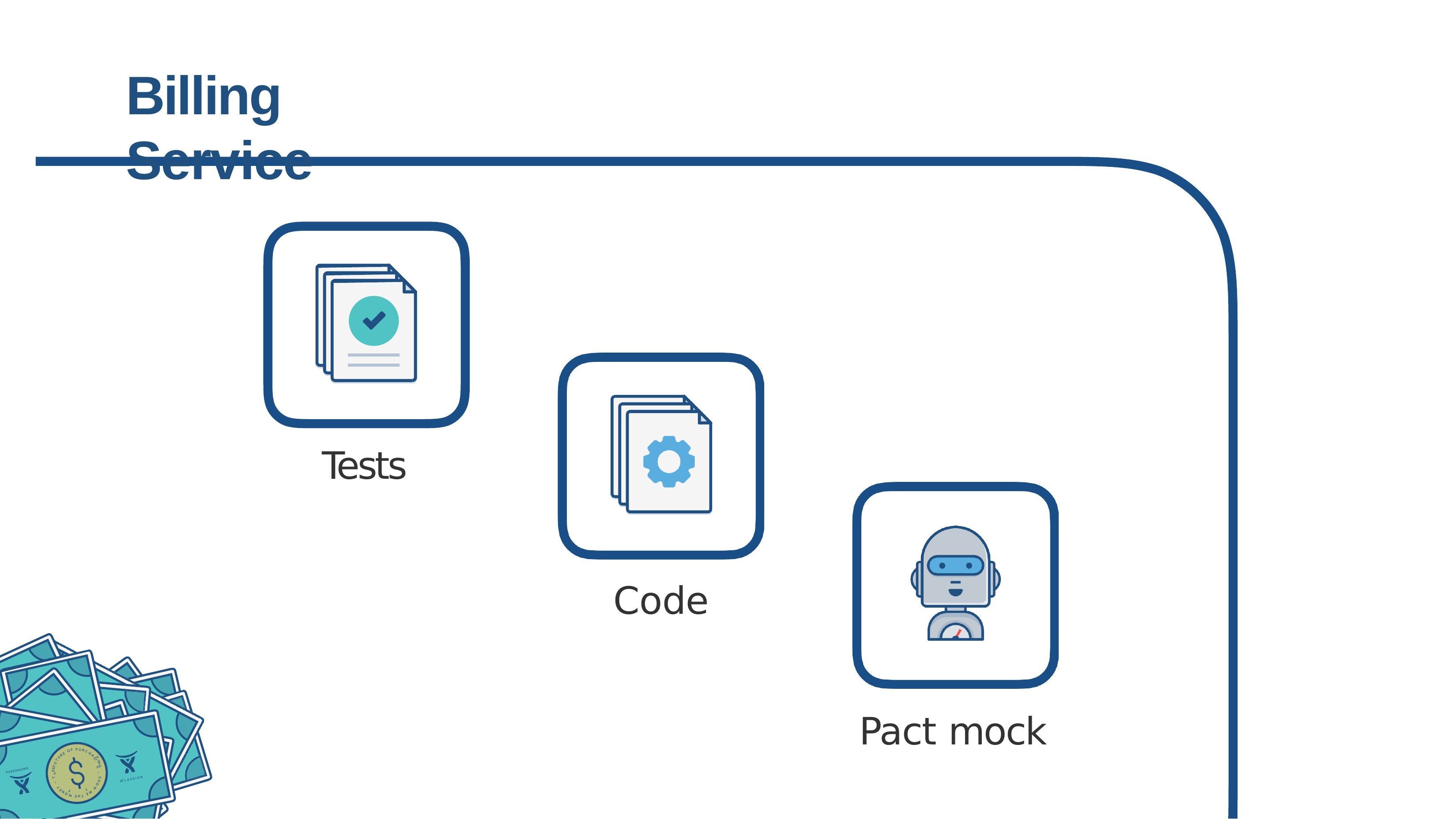

# Billing Service

Tests

Code

Pact mock

PURCHASING

PURCHASING

F
A
O
T
L

E

A

R

S
U

S

L
A
T
S
T
A
I
S

I
F

U
A
A

O

N
F

N

E

U
S
S
R
I
T
A
E
P

A
U
R
E

L

N
P
O
F
T
PURCHASING             A

U

F

U

A
P
H
E

U

R
U
H
A
T

F

T

R

R

T
T
C

O
U
L
C

C

~
~
T
L
H
F

N
A

A

E
A
A
F
P
S
I
I
H
U
S
H
N
S
O
S

A
D
G
R

A
S
D
R
I
S
H
~
E
A

C
A
O
E
A
C

F

E
O
S
G
U
S
O
L
R
A
R
OFF- SITE 201 6
H
H

R
N
S
S
U
T
R
I
T
I
O
PUR CHASING
U
L
U
A
T
T
O
I
I
T
E
N
A
A
P
A
U
N
G
P
T
S

N

U
E

S
F
S
G
G
I
U
S
G
~
I
A

S

A
N
U
N
OFF-SITE 201 6
F

D

F
S
I
~
L
N
G
N

R
T
E
~
P
D
D
G

F
I
E

R
E
O
S
A

U
A

P
I
~

O
E
PURCHASING
H
A
G
C
G

T
L
I

A
A
R
~

G

G
S
I
S
O

F
E
R
F
U
R
H
N

S
A
E
S
T
E
E
G
S
N
L

I
O
C

~
G
H
I
S
D
EI
T
E

O

S
S
R
S
D
I
A
I
A
S
T
H
A
A
A
N
R
P
R

E
F
D
G
N
E
U
H
A
L
S
C
A
O
R
~
F
P
N
P
~
E
T
E

T
G
C
HR
E

U

E
I
P
H

U

A

O
E
R
O
A
A
S
D
H
U
R
A
S
U

D
D
R
G
R
U
P
R
C
O
T
S
I
~
S
I
I
~
O
L
A
U
S
F
N

G

E
G
O
T
C
OFF -SITE 201 6
R
R

E

U
N
R
O
U
I

G
S
T

T
O
D
R

U
D
E

H
C
N
R
C
F
U    N
T
G
U
I

A
O
OFF - SITE 201 6
U
O

U

D

F
PURCHASING
A
~
E
~
H
C
H
E
P
U
O
G
O   G
G
F
F

T
I

O
H
G
R
S
G
T
A
S

H   ~

H   E
A
O
F
T
R
PURCHASING
~
S
H
U
S
E
I
G

I
N
S
E
D
~
E
D
U

E
O
E
PURCHASING
S
D
I
O
H
I
R
A
N
OFF -SITE 201 6
F
E
U
F
U
T
N

D
A
I
G
T

~

T

G
E
S
H
OFF -SITE 201 6

E

~
G
I
R
N
R
G

E
U
I
T
T

S

E

~

T
S
N
G
~
H
F

E
AT L A S S I A N

~

S
H
D
D

~
D
G
T
H

~
A
OFF -SITE 201 6
I

E
O

G
E
S

O
G

LO
~

O
~
H
G
R
O
Y
F

T
G
T
D
R
E
G
U
OFF - SITE  201 6
A
W
R
E
T
E

S
E
O
UE
I
F

~
ER
E
N
DE
O
O
D
D
G
M
D
I
S

O
I
OFF -SITE 201 6
O
S
E
O
G
M

T
E
H

OFF - SITE 201 6

PURCHASING